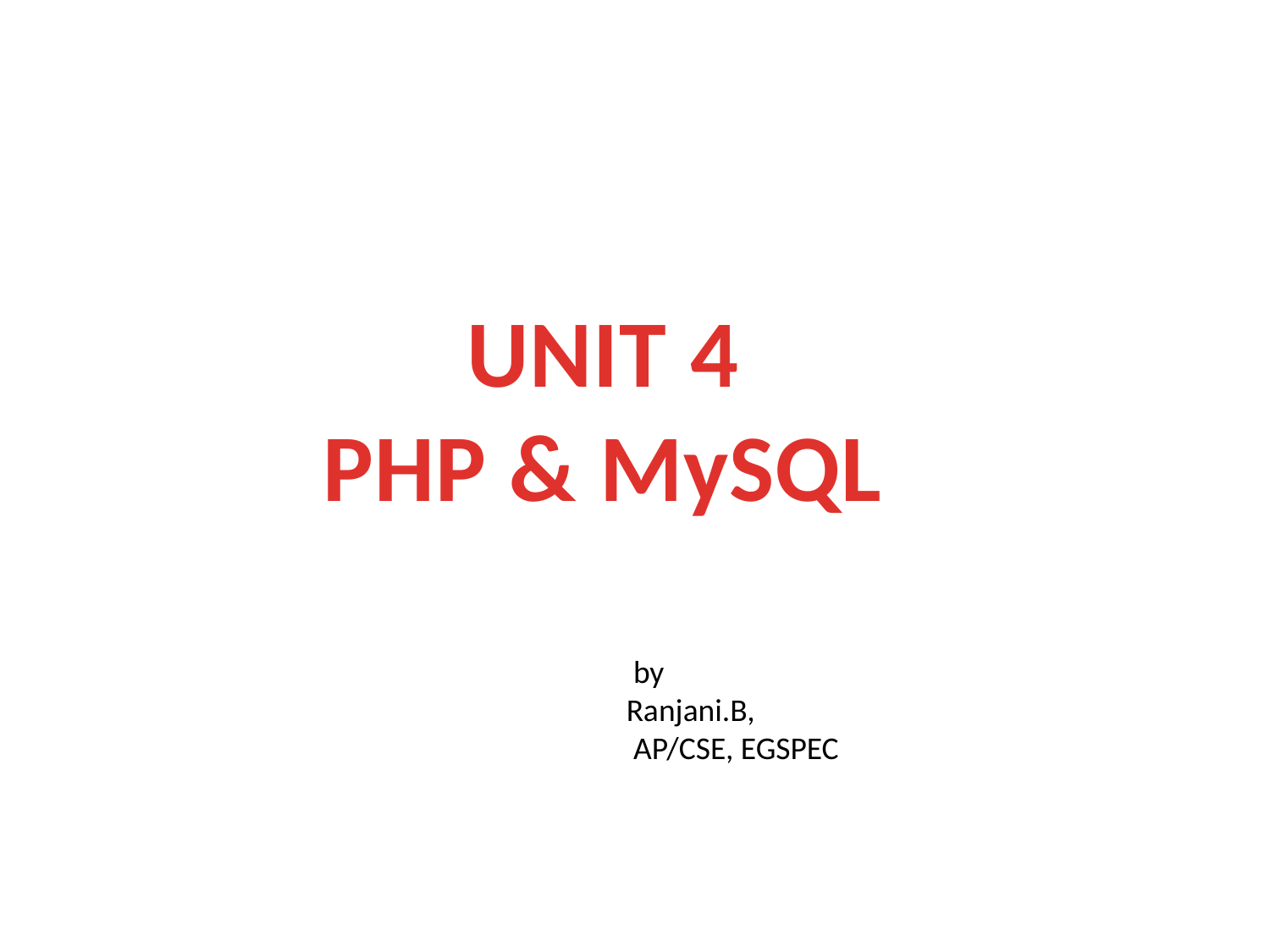

UNIT 4
PHP & MySQL
 by
Ranjani.B,
 AP/CSE, EGSPEC